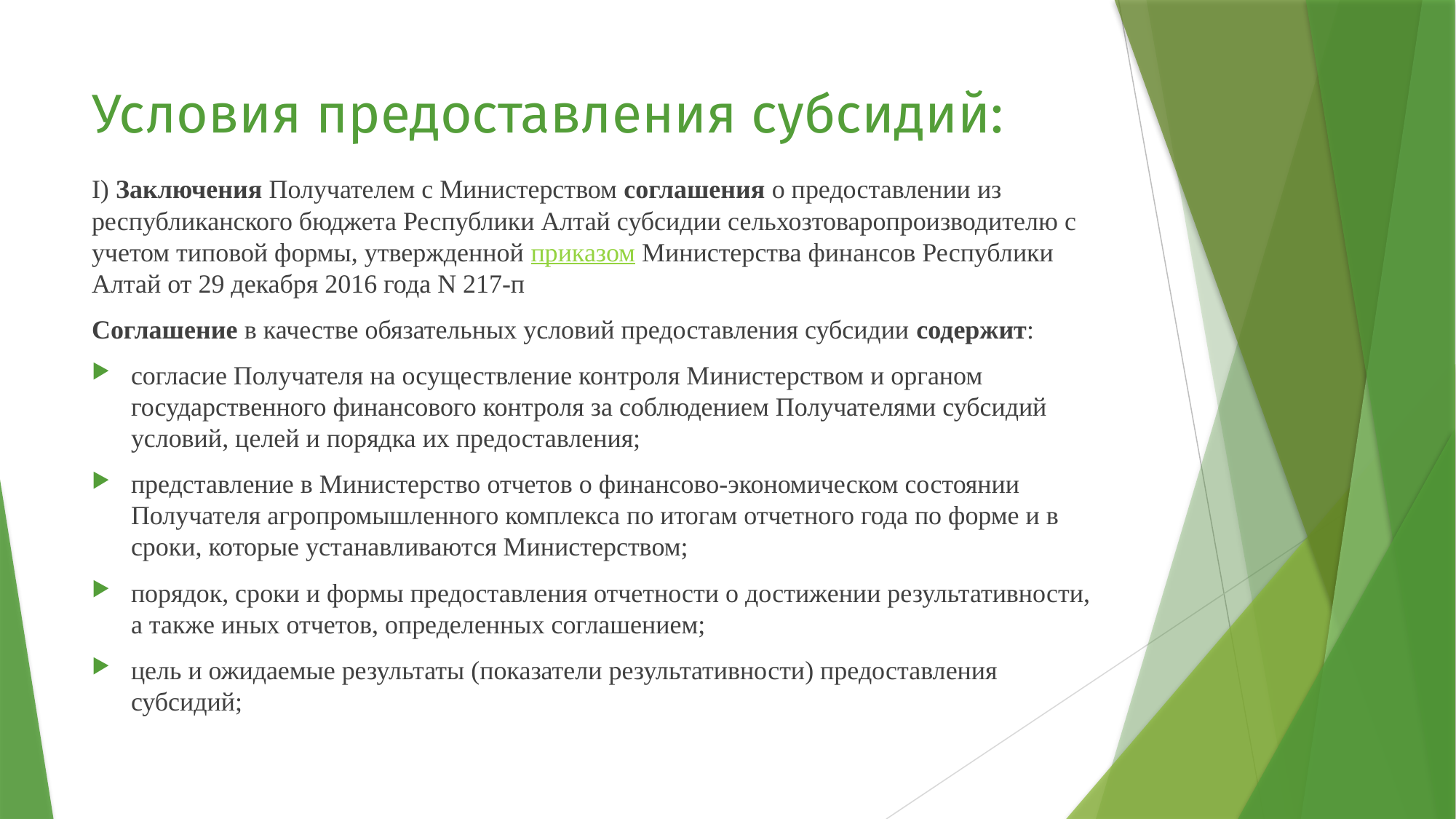

# Условия предоставления субсидий:
I) Заключения Получателем с Министерством соглашения о предоставлении из республиканского бюджета Республики Алтай субсидии сельхозтоваропроизводителю с учетом типовой формы, утвержденной приказом Министерства финансов Республики Алтай от 29 декабря 2016 года N 217-п
Соглашение в качестве обязательных условий предоставления субсидии содержит:
согласие Получателя на осуществление контроля Министерством и органом государственного финансового контроля за соблюдением Получателями субсидий условий, целей и порядка их предоставления;
представление в Министерство отчетов о финансово-экономическом состоянии Получателя агропромышленного комплекса по итогам отчетного года по форме и в сроки, которые устанавливаются Министерством;
порядок, сроки и формы предоставления отчетности о достижении результативности, а также иных отчетов, определенных соглашением;
цель и ожидаемые результаты (показатели результативности) предоставления субсидий;